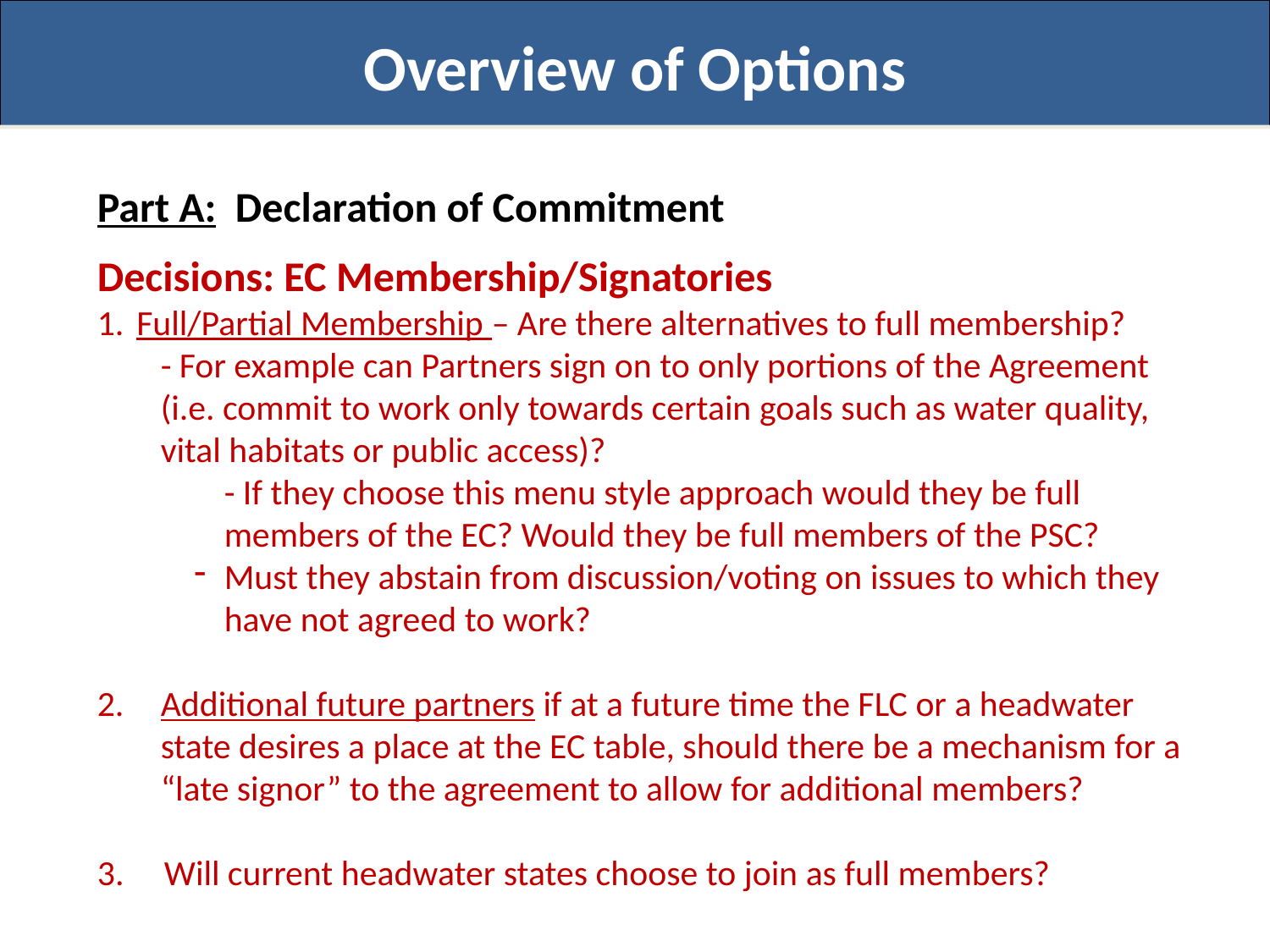

Overview of Options
Part A:  Declaration of Commitment

Decisions: EC Membership/Signatories
Full/Partial Membership – Are there alternatives to full membership?
- For example can Partners sign on to only portions of the Agreement (i.e. commit to work only towards certain goals such as water quality, vital habitats or public access)?
- If they choose this menu style approach would they be full members of the EC? Would they be full members of the PSC?
Must they abstain from discussion/voting on issues to which they have not agreed to work?

Additional future partners if at a future time the FLC or a headwater state desires a place at the EC table, should there be a mechanism for a “late signor” to the agreement to allow for additional members?

3.     Will current headwater states choose to join as full members?